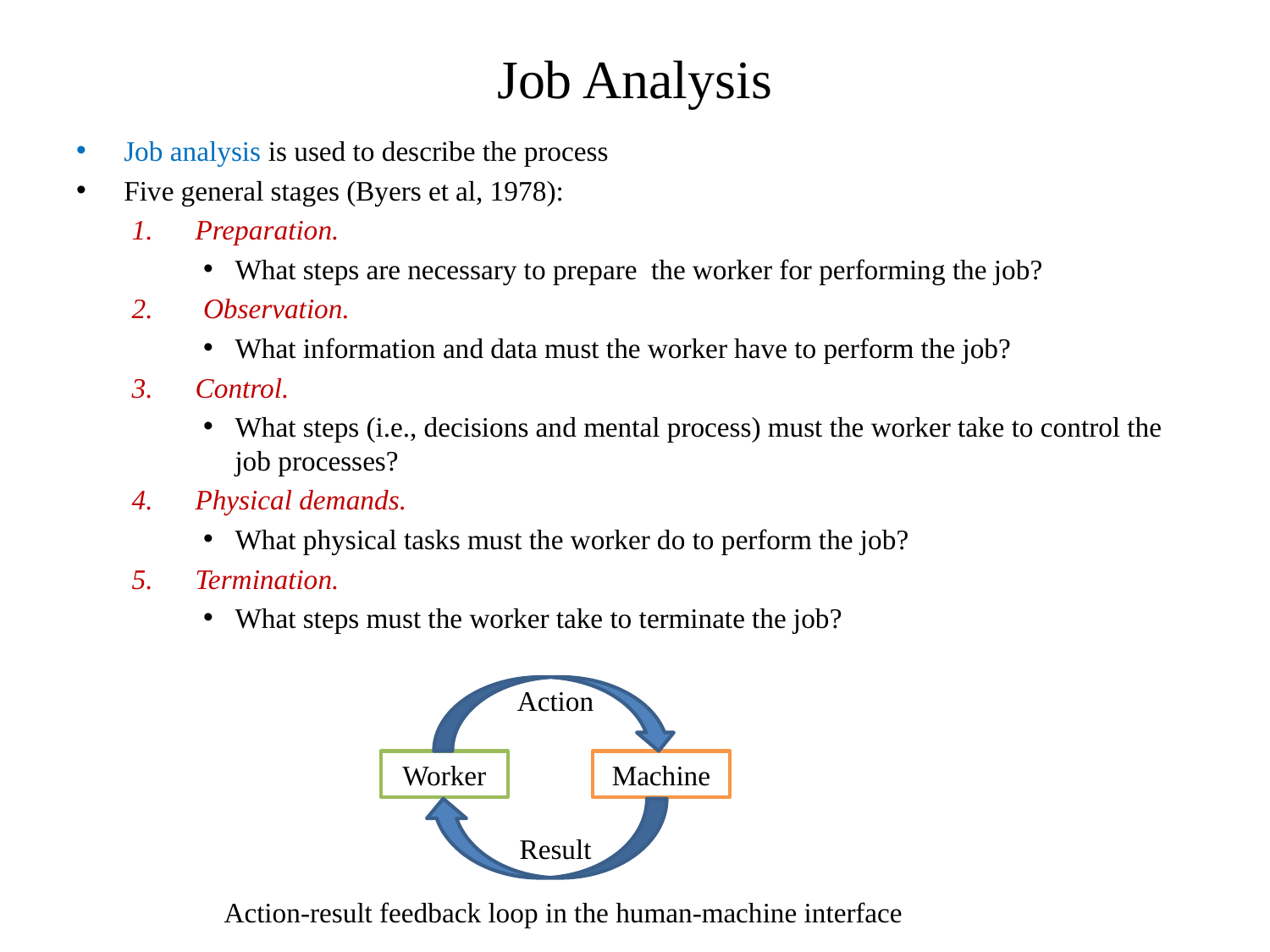

# Job Analysis
Job analysis is used to describe the process
Five general stages (Byers et al, 1978):
Preparation.
What steps are necessary to prepare  the worker for performing the job?
2.	Observation.
What information and data must the worker have to perform the job?
3.	Control.
What steps (i.e., decisions and mental process) must the worker take to control the job processes?
4.	Physical demands.
What physical tasks must the worker do to perform the job?
5.	Termination.
What steps must the worker take to terminate the job?

Action

Worker
Machine
Result
Action-result feedback loop in the human-machine interface